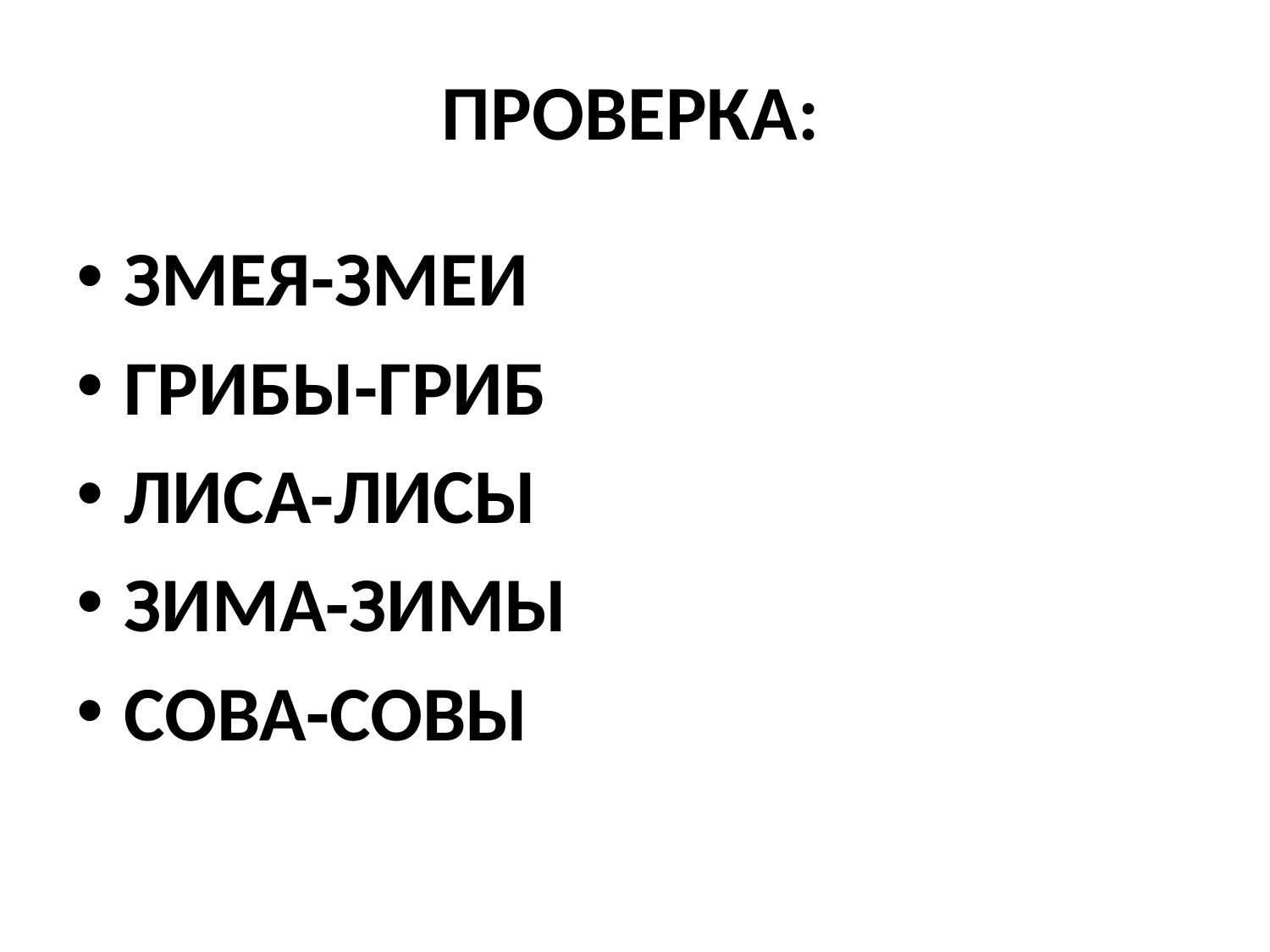

# ПРОВЕРКА:
ЗМЕЯ-ЗМЕИ
ГРИБЫ-ГРИБ
ЛИСА-ЛИСЫ
ЗИМА-ЗИМЫ
СОВА-СОВЫ